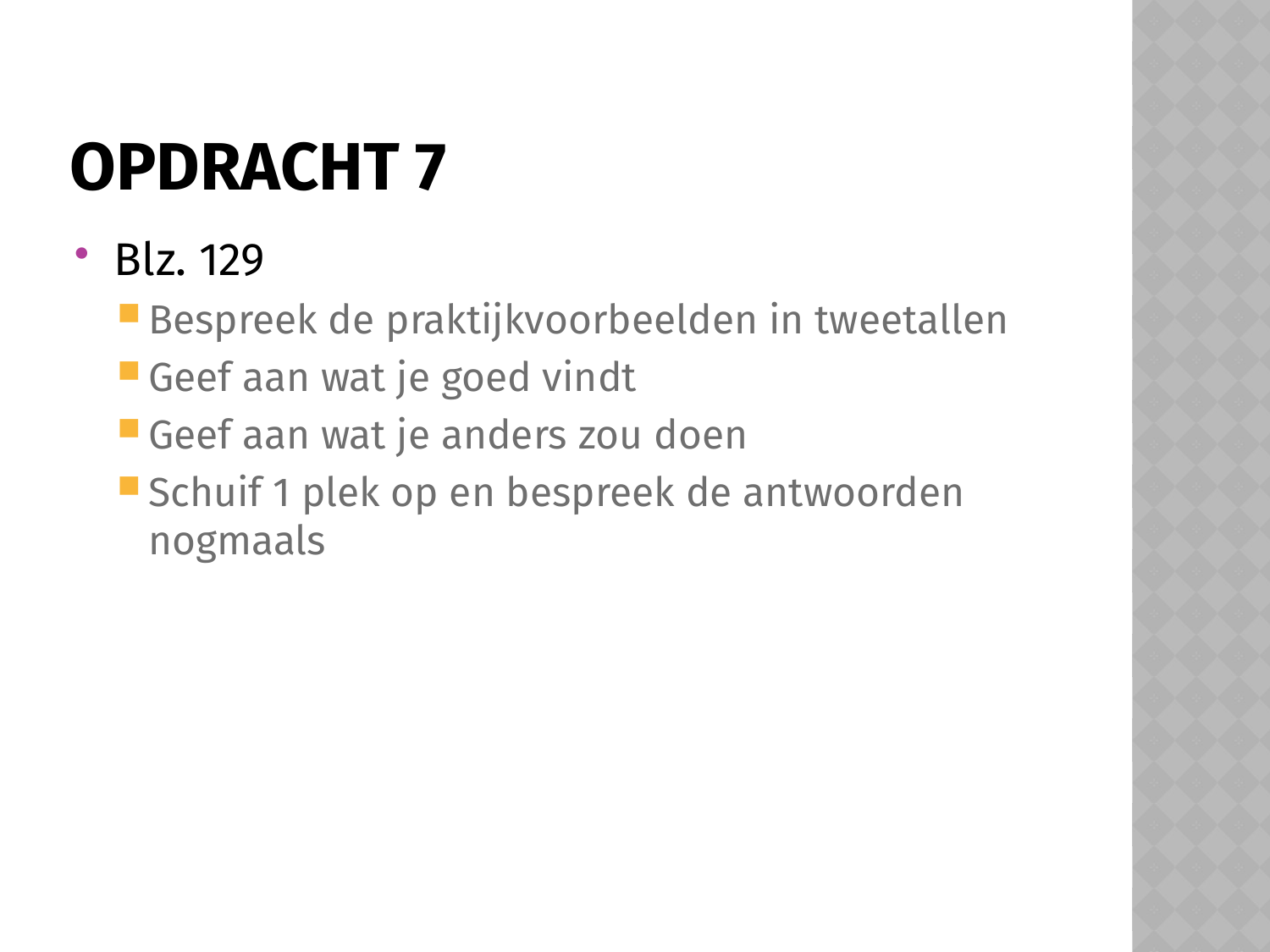

# Opdracht 7
Blz. 129
Bespreek de praktijkvoorbeelden in tweetallen
Geef aan wat je goed vindt
Geef aan wat je anders zou doen
Schuif 1 plek op en bespreek de antwoorden nogmaals